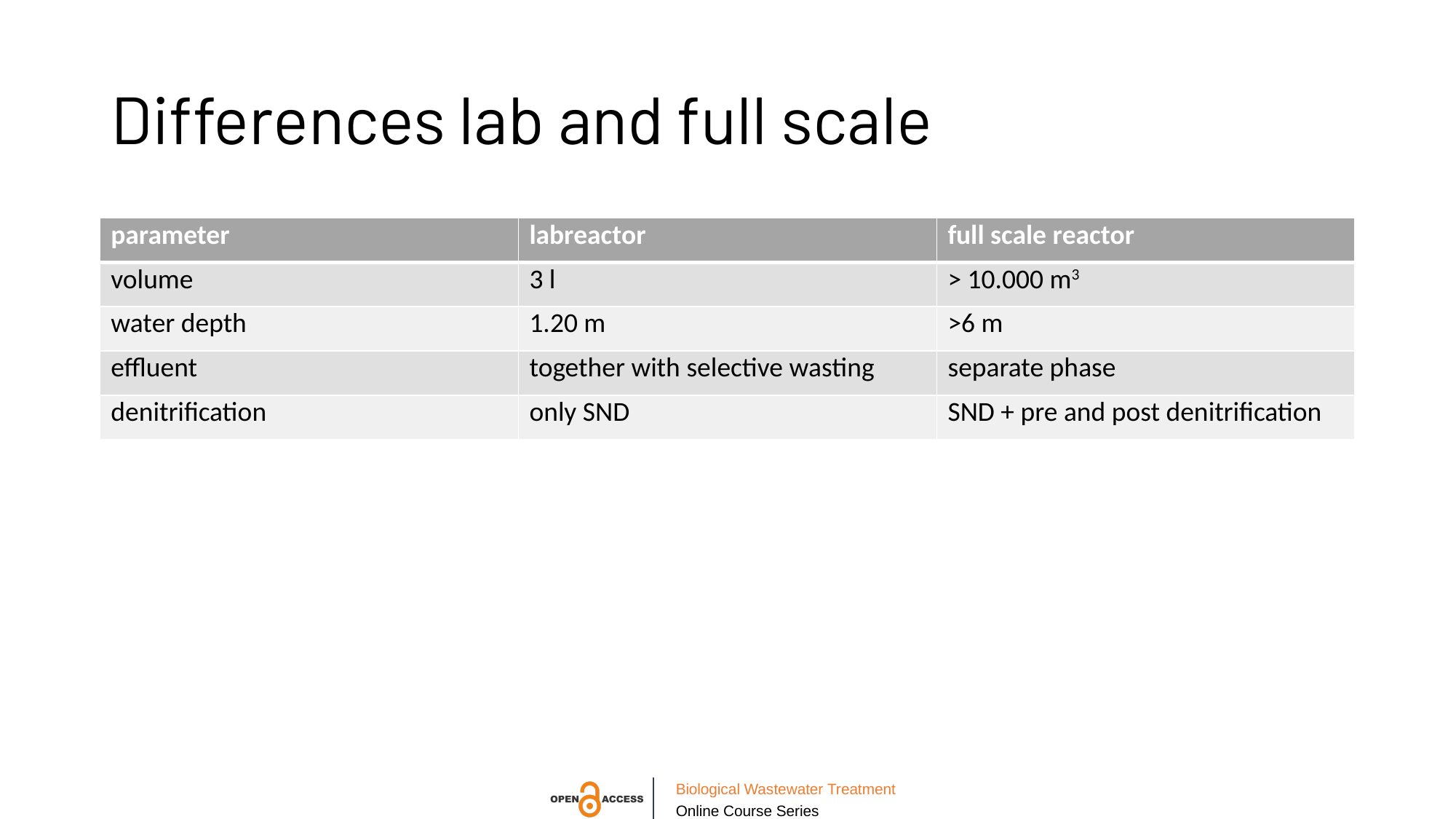

# Differences lab and full scale
| parameter | labreactor | full scale reactor |
| --- | --- | --- |
| volume | 3 l | > 10.000 m3 |
| water depth | 1.20 m | >6 m |
| effluent | together with selective wasting | separate phase |
| denitrification | only SND | SND + pre and post denitrification |